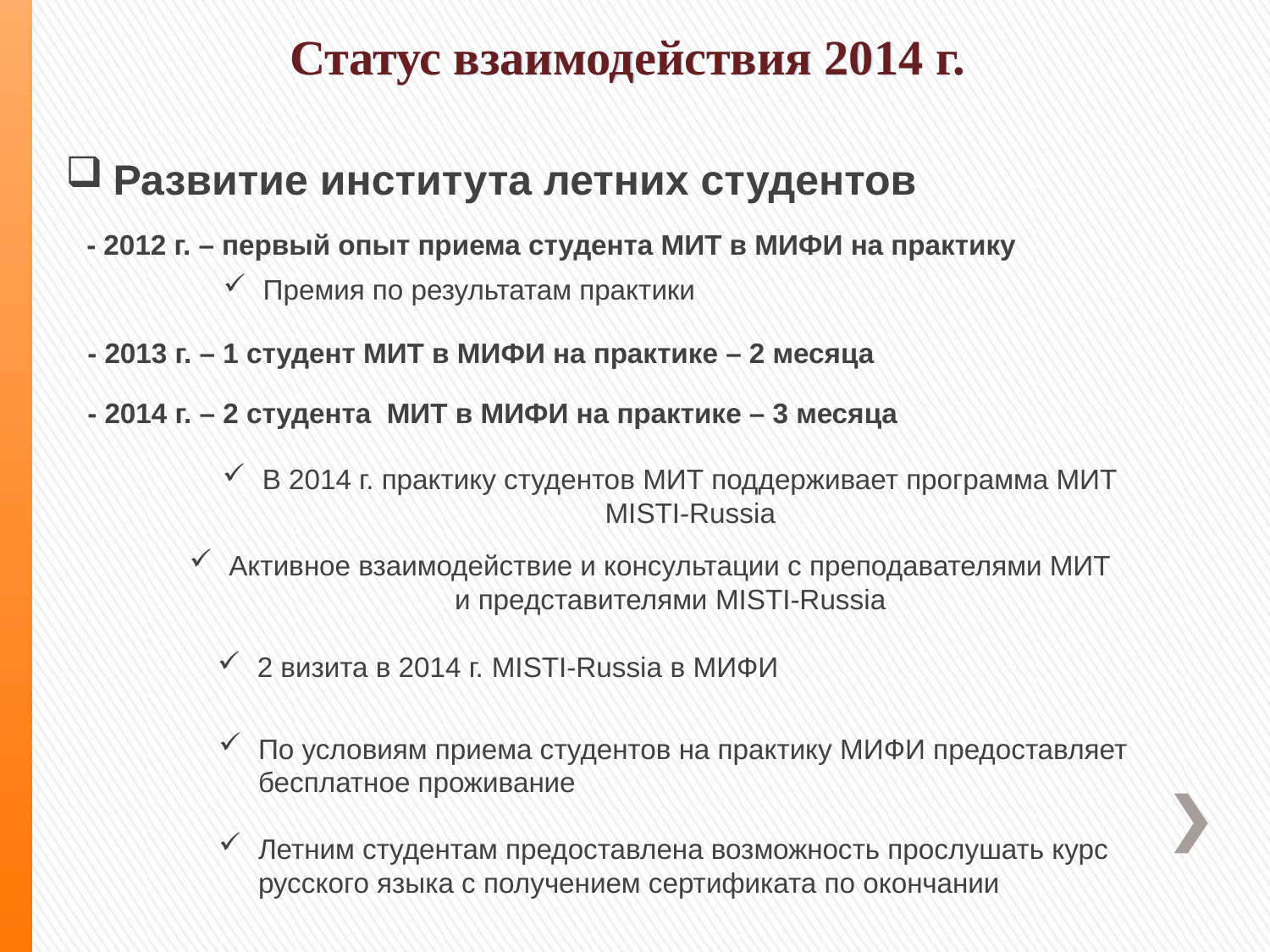

Статус взаимодействия 2014 г.
Развитие института летних студентов
- 2012 г. – первый опыт приема студента МИТ в МИФИ на практику
Премия по результатам практики
- 2013 г. – 1 студент МИТ в МИФИ на практике – 2 месяца
- 2014 г. – 2 студента  МИТ в МИФИ на практике – 3 месяца
В 2014 г. практику студентов МИТ поддерживает программа МИТ MISTI-Russia
Активное взаимодействие и консультации с преподавателями МИТ и представителями MISTI-Russia
2 визита в 2014 г. MISTI-Russia в МИФИ
По условиям приема студентов на практику МИФИ предоставляет бесплатное проживание
Летним студентам предоставлена возможность прослушать курс русского языка с получением сертификата по окончании